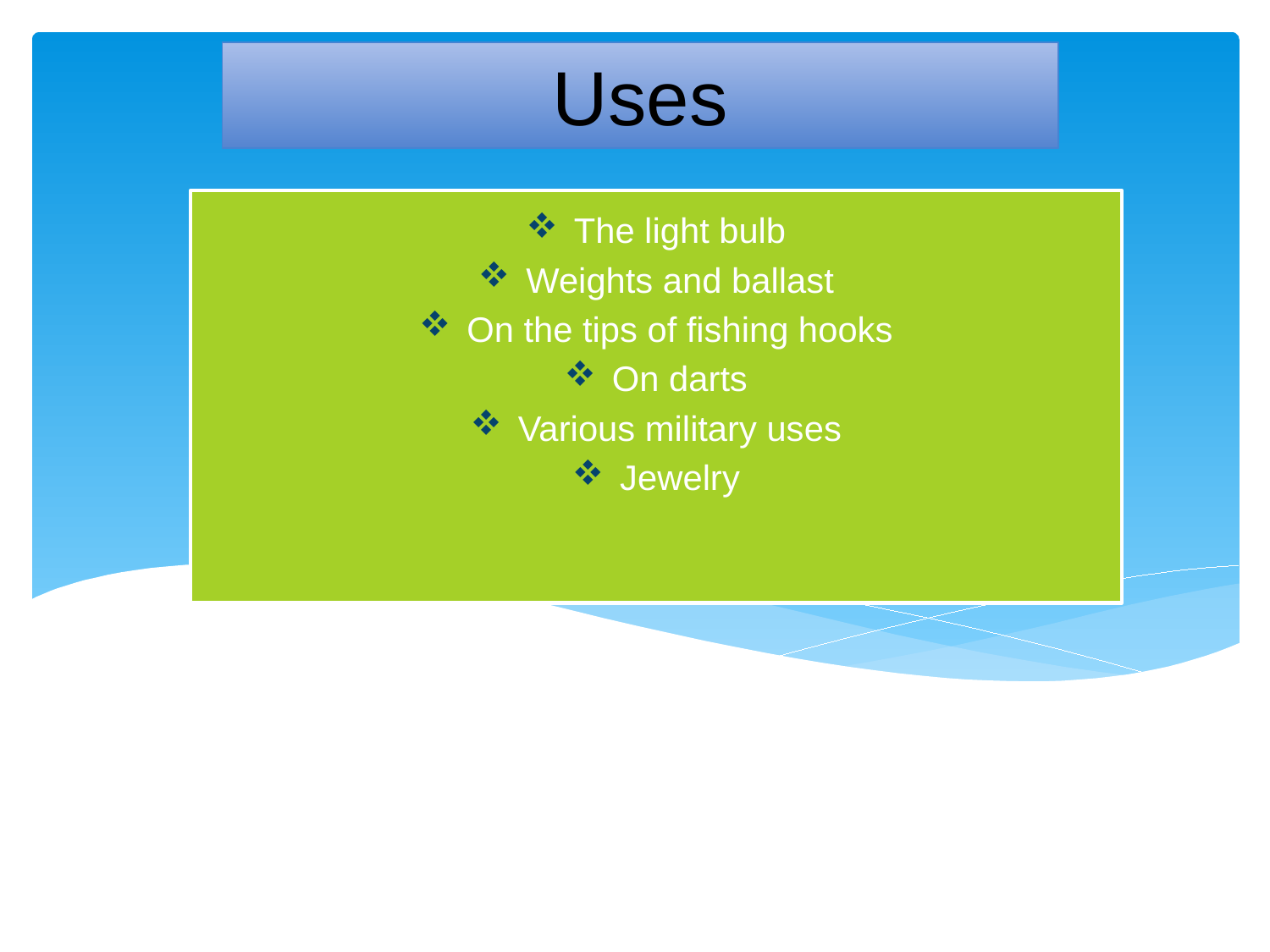

# Uses
The light bulb
Weights and ballast
On the tips of fishing hooks
On darts
Various military uses
Jewelry